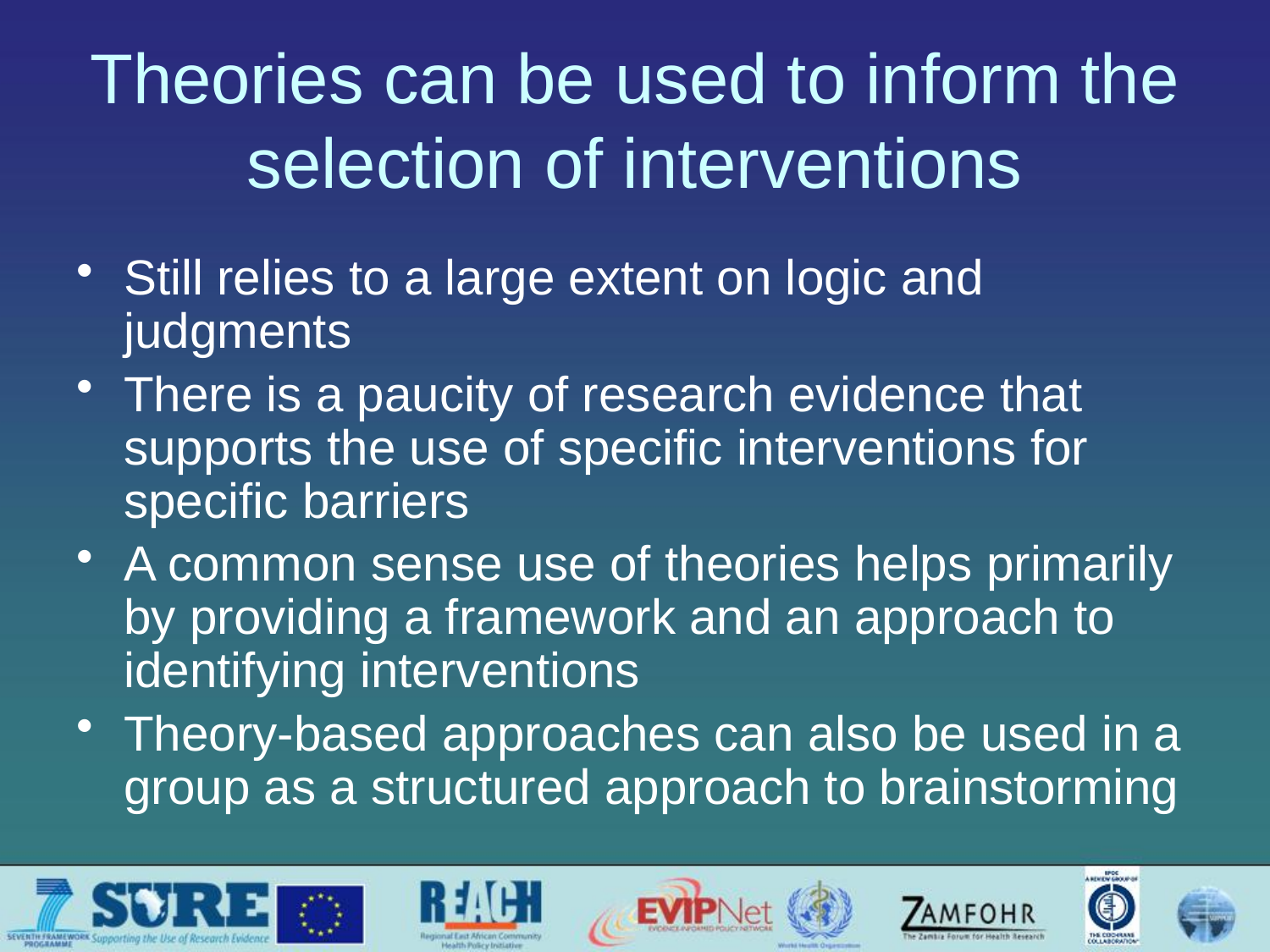

# Theories can be used to inform the selection of interventions
Still relies to a large extent on logic and judgments
There is a paucity of research evidence that supports the use of specific interventions for specific barriers
A common sense use of theories helps primarily by providing a framework and an approach to identifying interventions
Theory-based approaches can also be used in a group as a structured approach to brainstorming